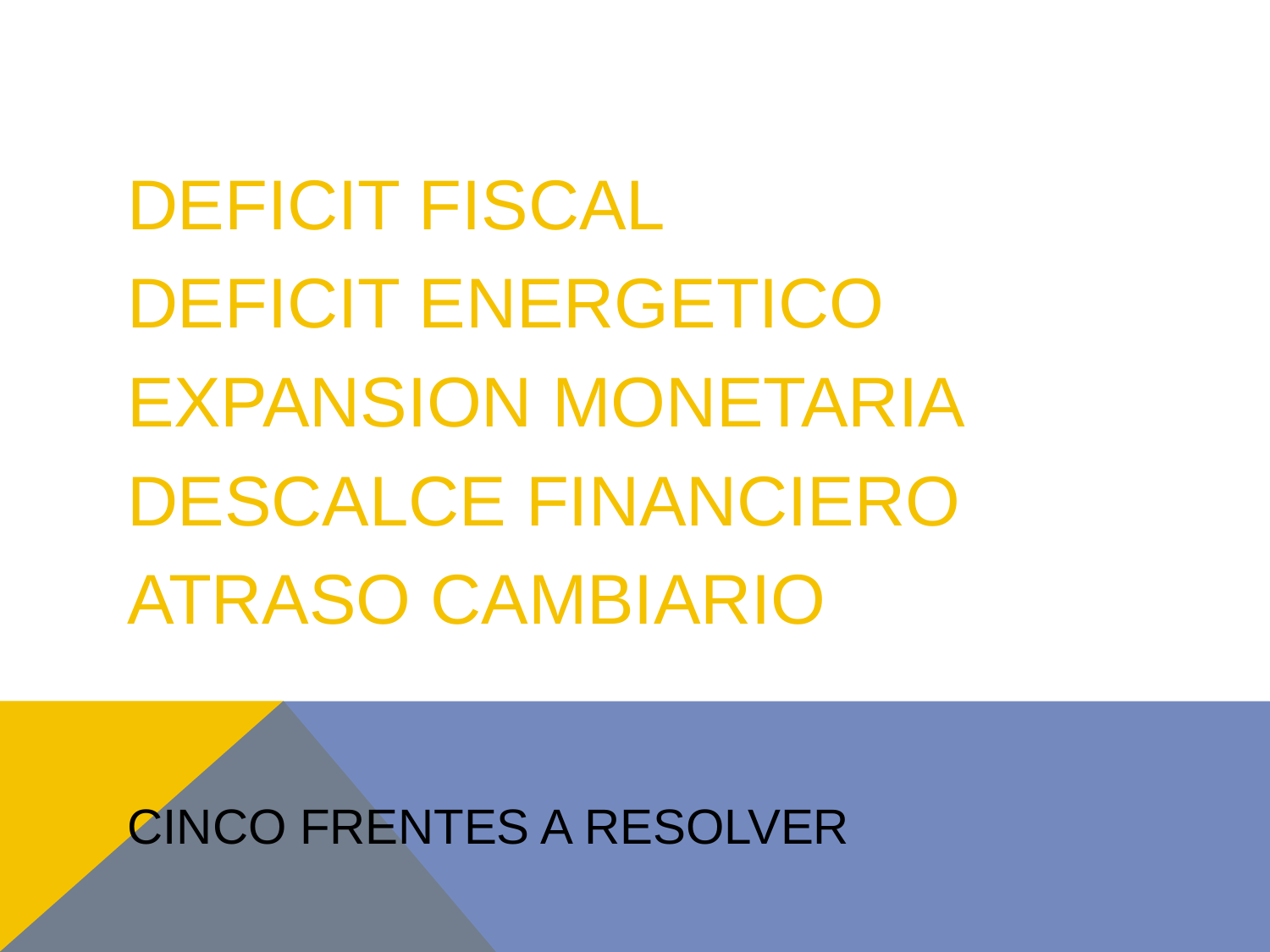

DEFICIT FISCAL
DEFICIT ENERGETICO
EXPANSION MONETARIA
DESCALCE FINANCIERO
ATRASO CAMBIARIO
# Cinco frentes a resolver